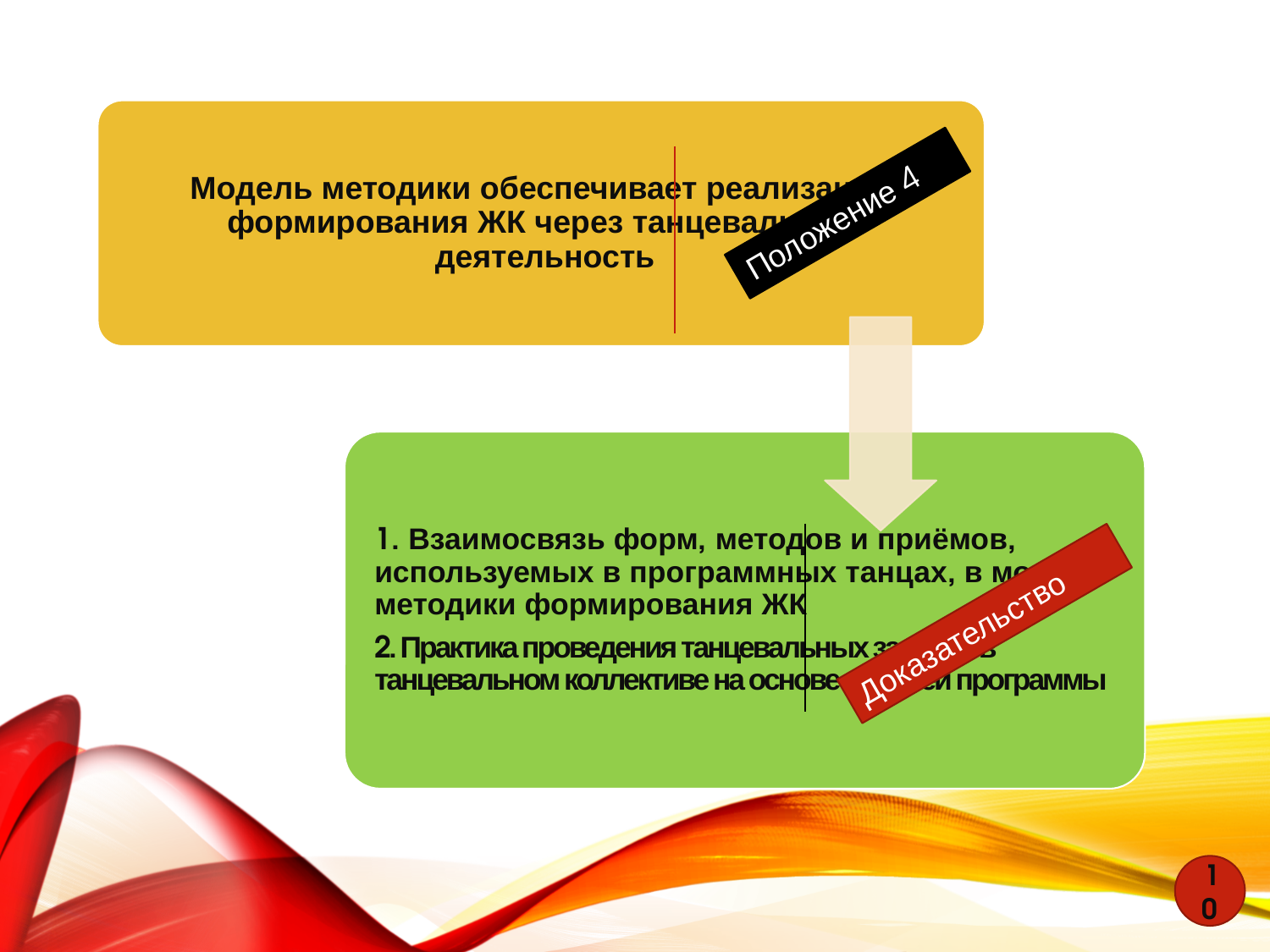

Модель методики обеспечивает реализацию формирования ЖК через танцевальную деятельность
1. Взаимосвязь форм, методов и приёмов, используемых в программных танцах, в модели методики формирования ЖК
2. Практика проведения танцевальных занятий в танцевальном коллективе на основе рабочей программы

Положение 4
Доказательство
10